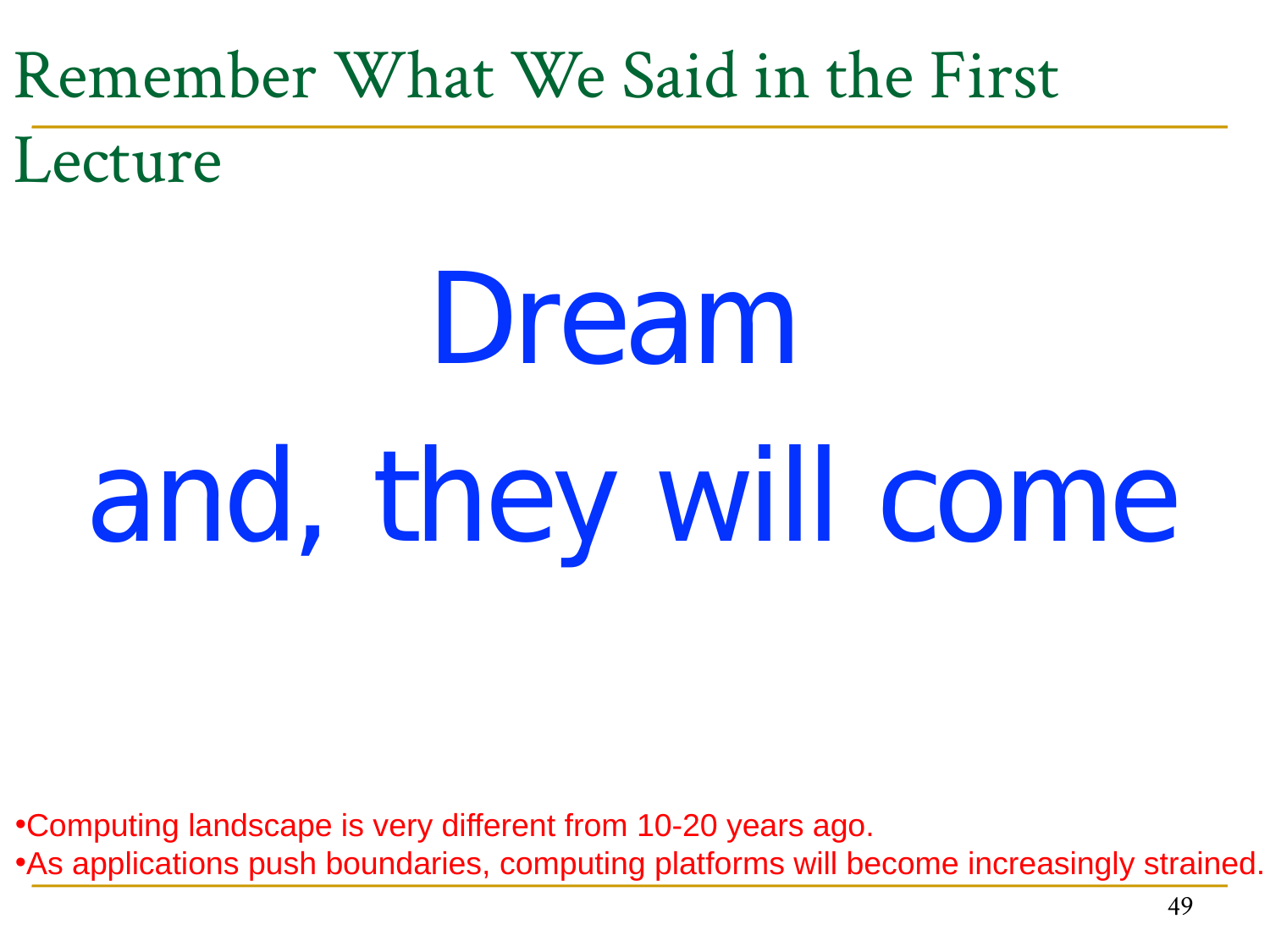

# Remember What We Said in the First Lecture

Dream
and, they will come
Computing landscape is very different from 10-20 years ago.
As applications push boundaries, computing platforms will become increasingly strained.
49